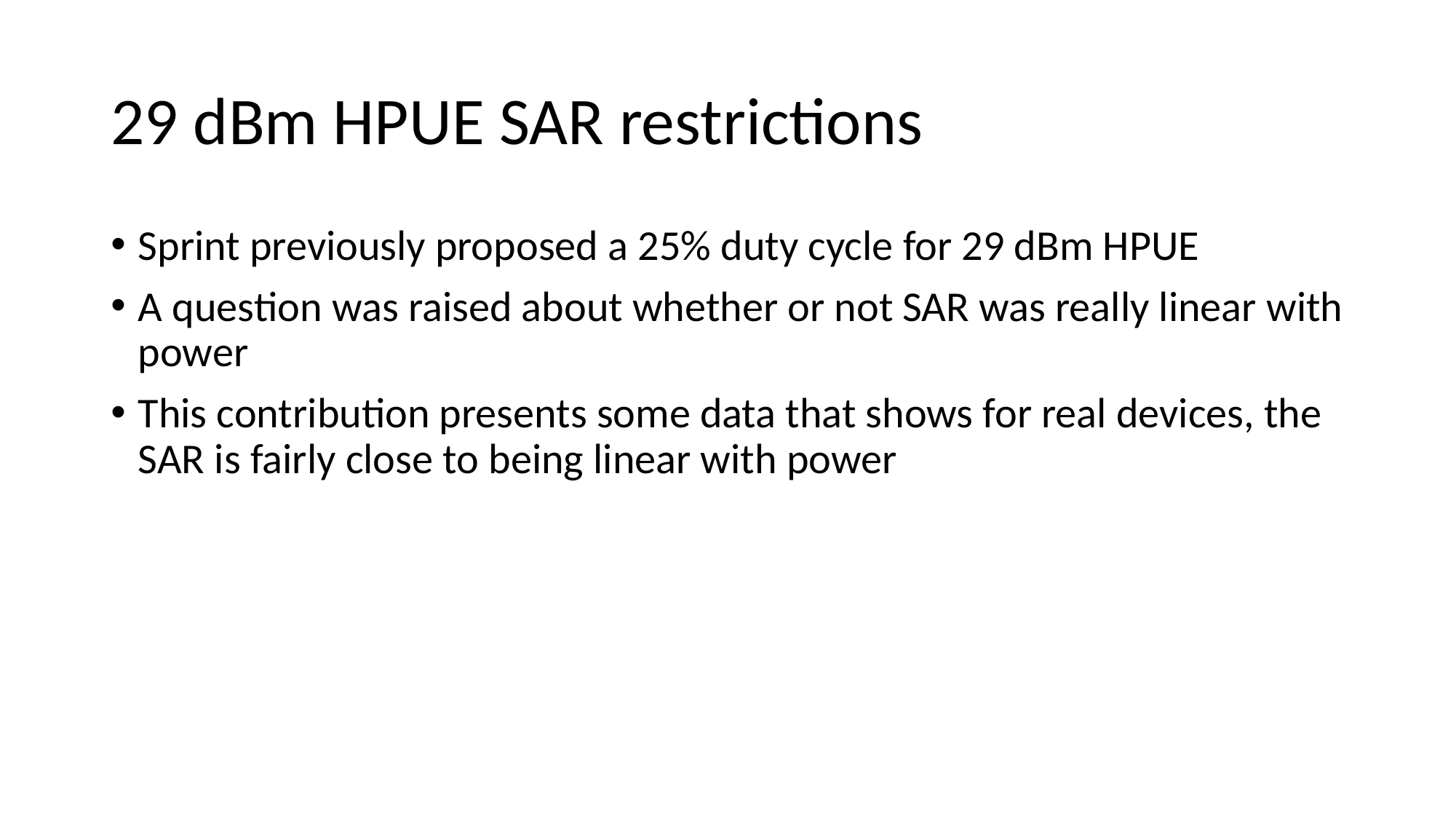

# 29 dBm HPUE SAR restrictions
Sprint previously proposed a 25% duty cycle for 29 dBm HPUE
A question was raised about whether or not SAR was really linear with power
This contribution presents some data that shows for real devices, the SAR is fairly close to being linear with power